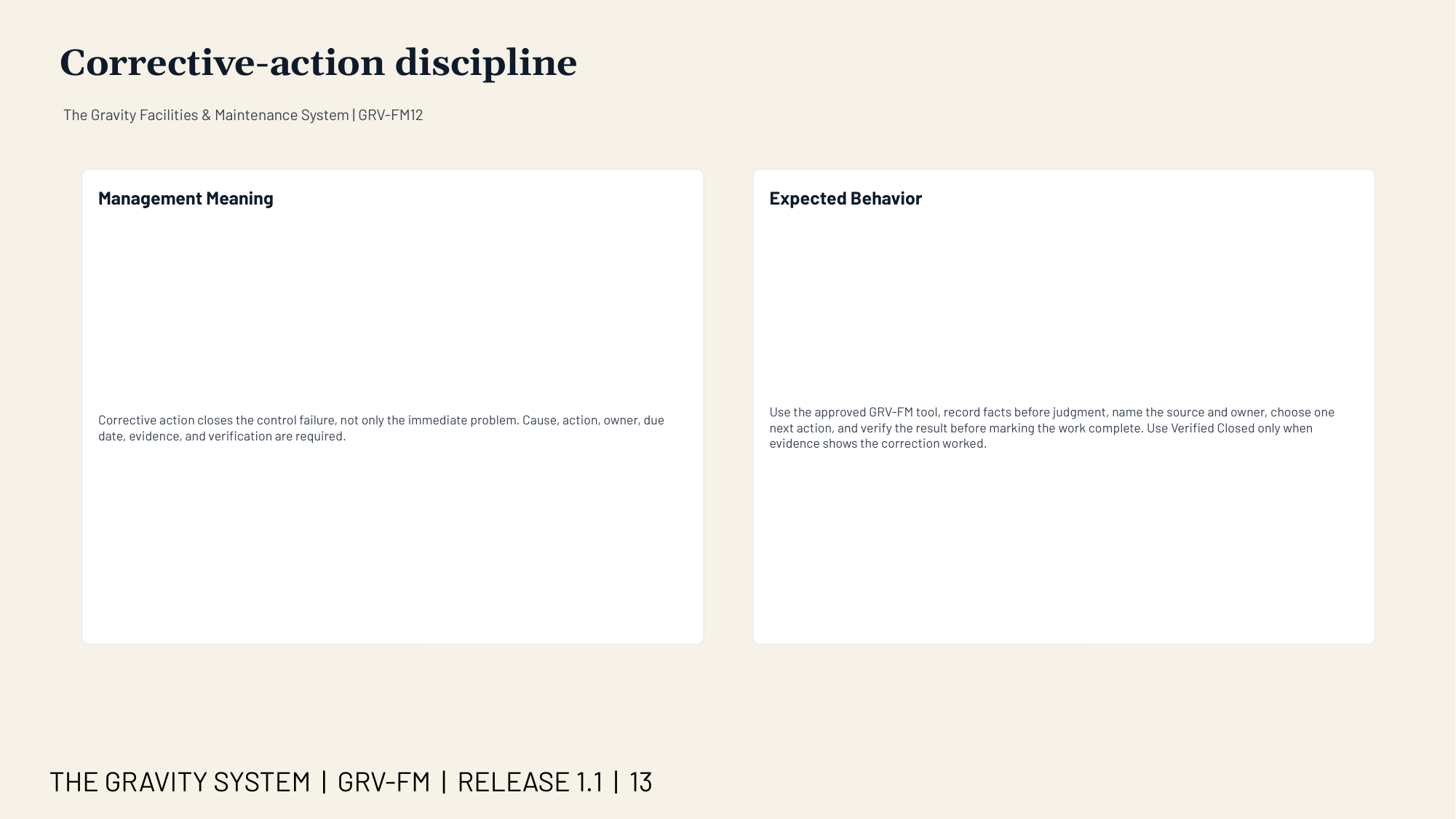

Corrective-action discipline
The Gravity Facilities & Maintenance System | GRV-FM12

Management Meaning
Expected Behavior
Corrective action closes the control failure, not only the immediate problem. Cause, action, owner, due date, evidence, and verification are required.
Use the approved GRV-FM tool, record facts before judgment, name the source and owner, choose one next action, and verify the result before marking the work complete. Use Verified Closed only when evidence shows the correction worked.
THE GRAVITY SYSTEM  |  GRV-FM  |  RELEASE 1.1  |  13